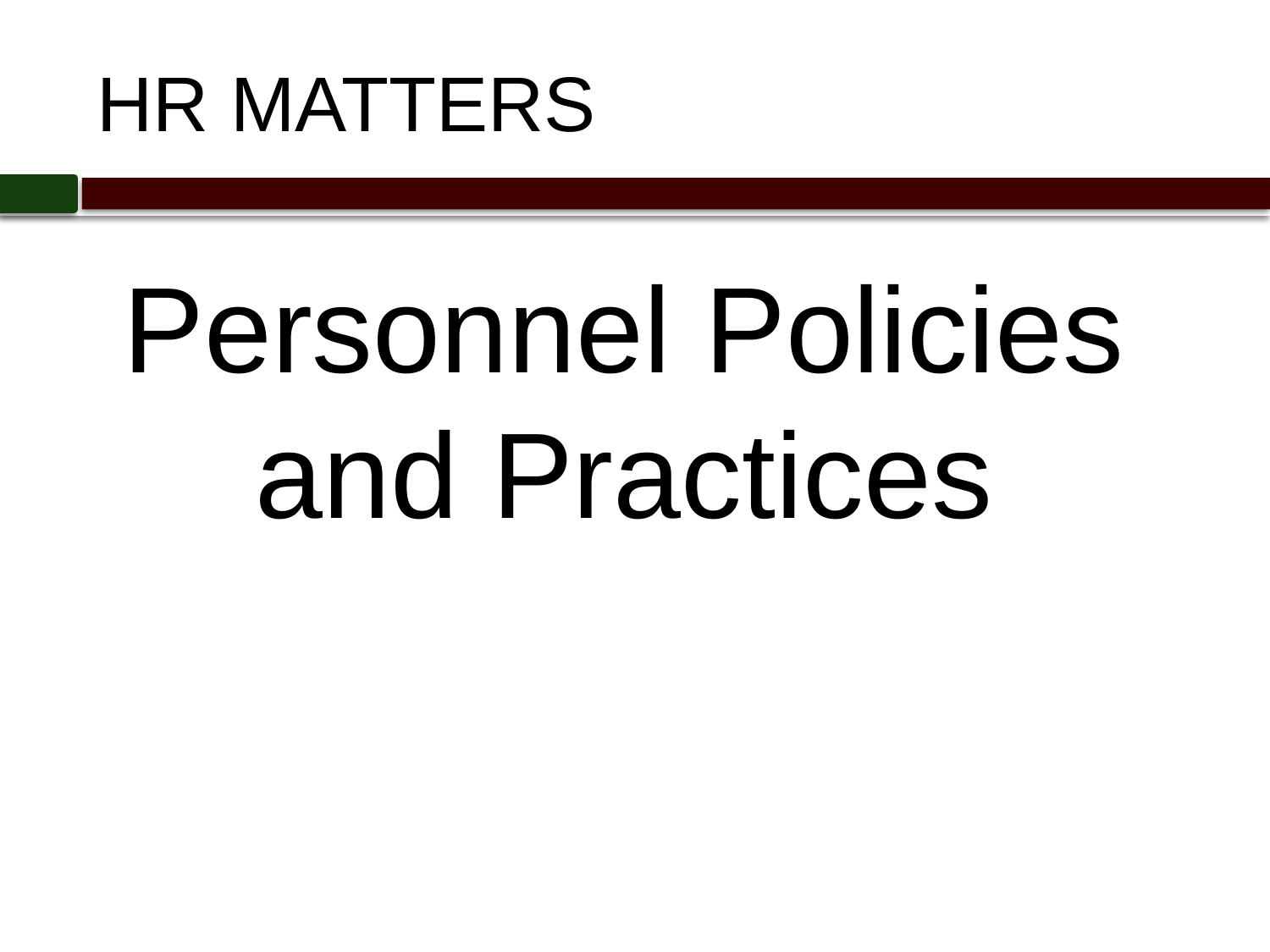

# HR MATTERS
Personnel Policies and Practices